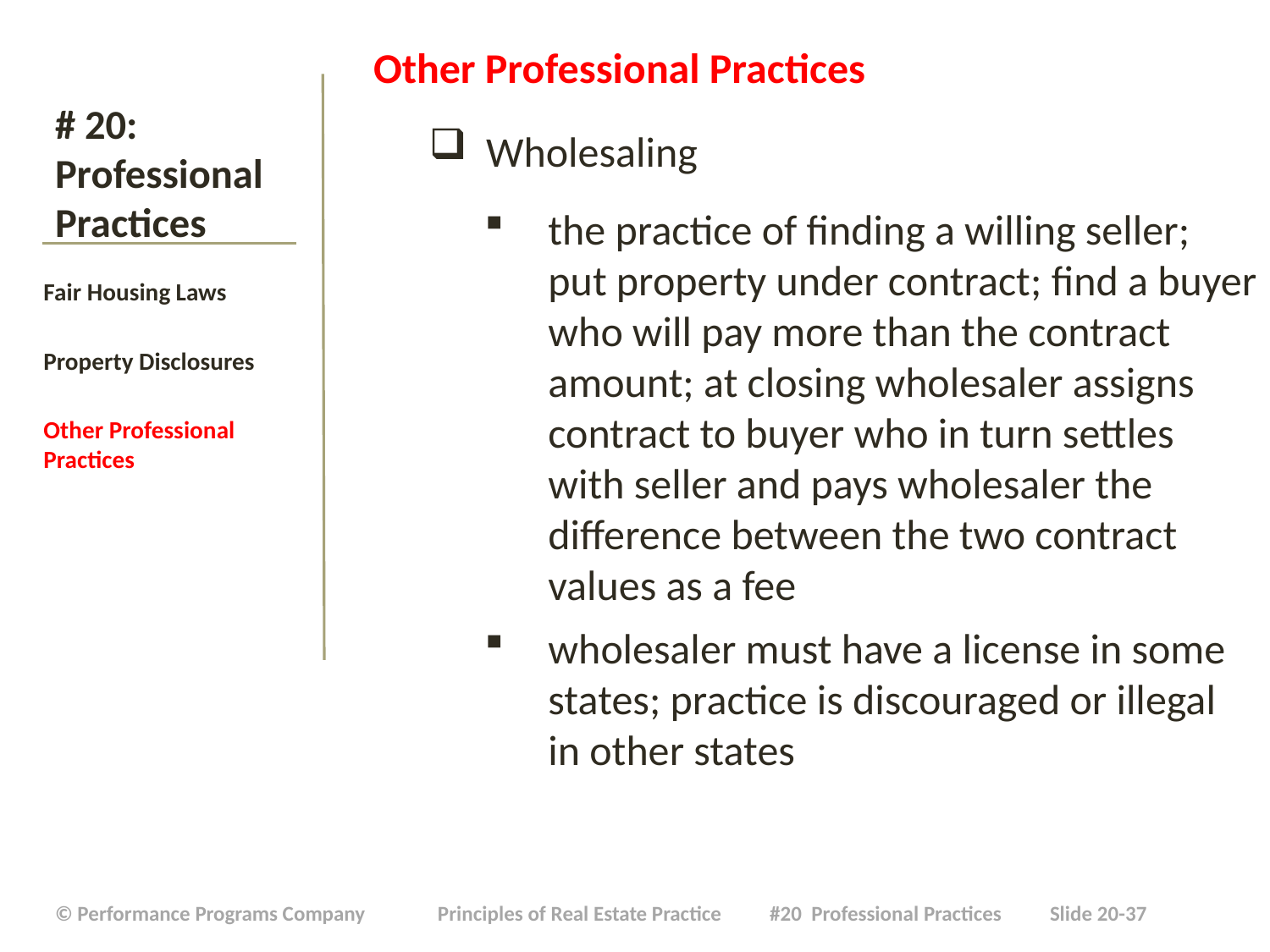

Other Professional Practices

  Wholesaling
the practice of finding a willing seller; put property under contract; find a buyer who will pay more than the contract amount; at closing wholesaler assigns contract to buyer who in turn settles with seller and pays wholesaler the difference between the two contract values as a fee
wholesaler must have a license in some states; practice is discouraged or illegal in other states

# # 20: Professional Practices

Fair Housing Laws

Property Disclosures

Other Professional Practices

| © Performance Programs Company Principles of Real Estate Practice #20 Professional Practices Slide 20-37 |
| --- |